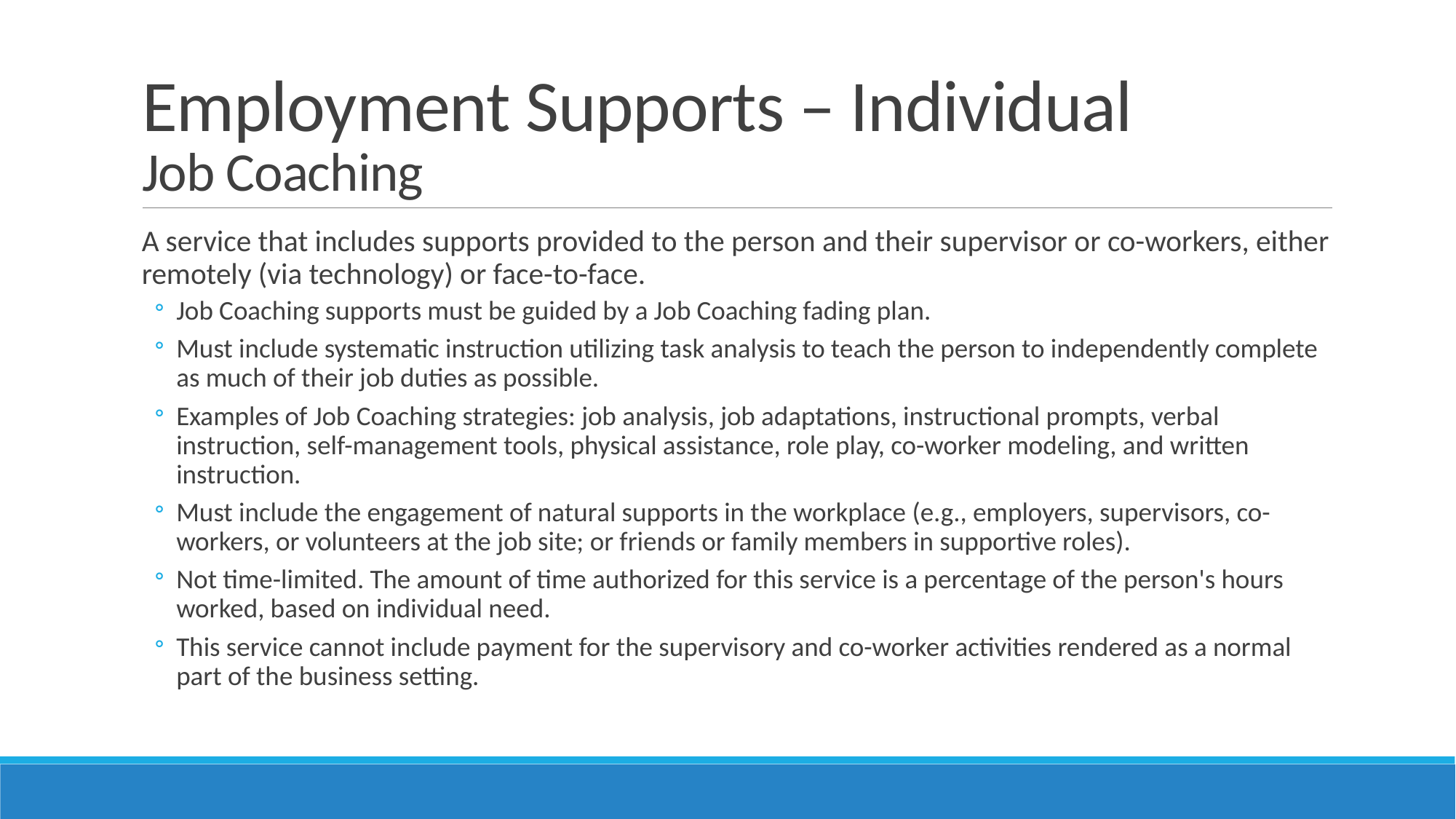

# Employment Supports – Individual Job Coaching
A service that includes supports provided to the person and their supervisor or co-workers, either remotely (via technology) or face-to-face.
Job Coaching supports must be guided by a Job Coaching fading plan.
Must include systematic instruction utilizing task analysis to teach the person to independently complete as much of their job duties as possible.
Examples of Job Coaching strategies: job analysis, job adaptations, instructional prompts, verbal instruction, self-management tools, physical assistance, role play, co-worker modeling, and written instruction.
Must include the engagement of natural supports in the workplace (e.g., employers, supervisors, co-workers, or volunteers at the job site; or friends or family members in supportive roles).
Not time-limited. The amount of time authorized for this service is a percentage of the person's hours worked, based on individual need.
This service cannot include payment for the supervisory and co-worker activities rendered as a normal part of the business setting.